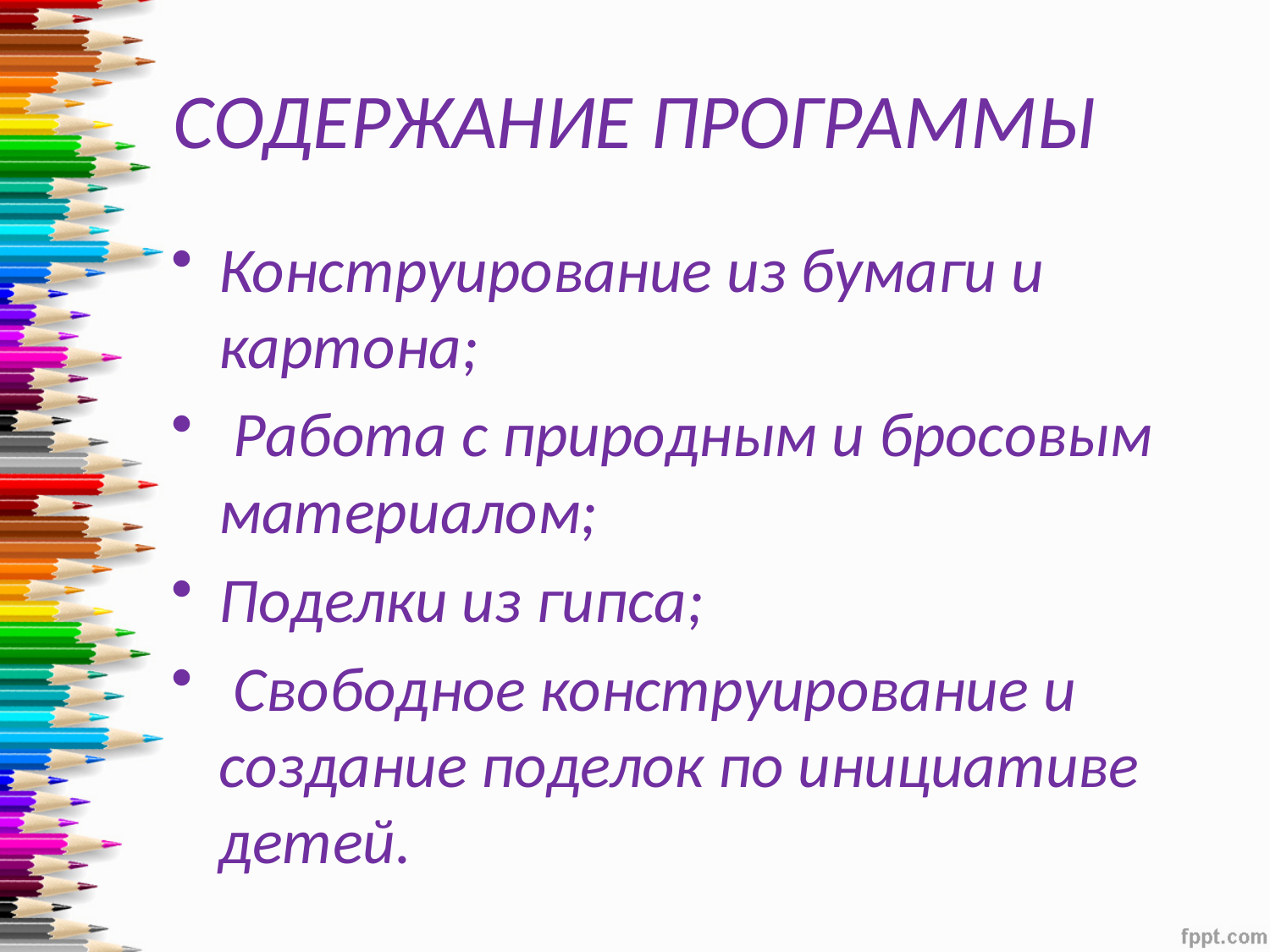

# СОДЕРЖАНИЕ ПРОГРАММЫ
Конструирование из бумаги и картона;
 Работа с природным и бросовым материалом;
Поделки из гипса;
 Свободное конструирование и создание поделок по инициативе детей.